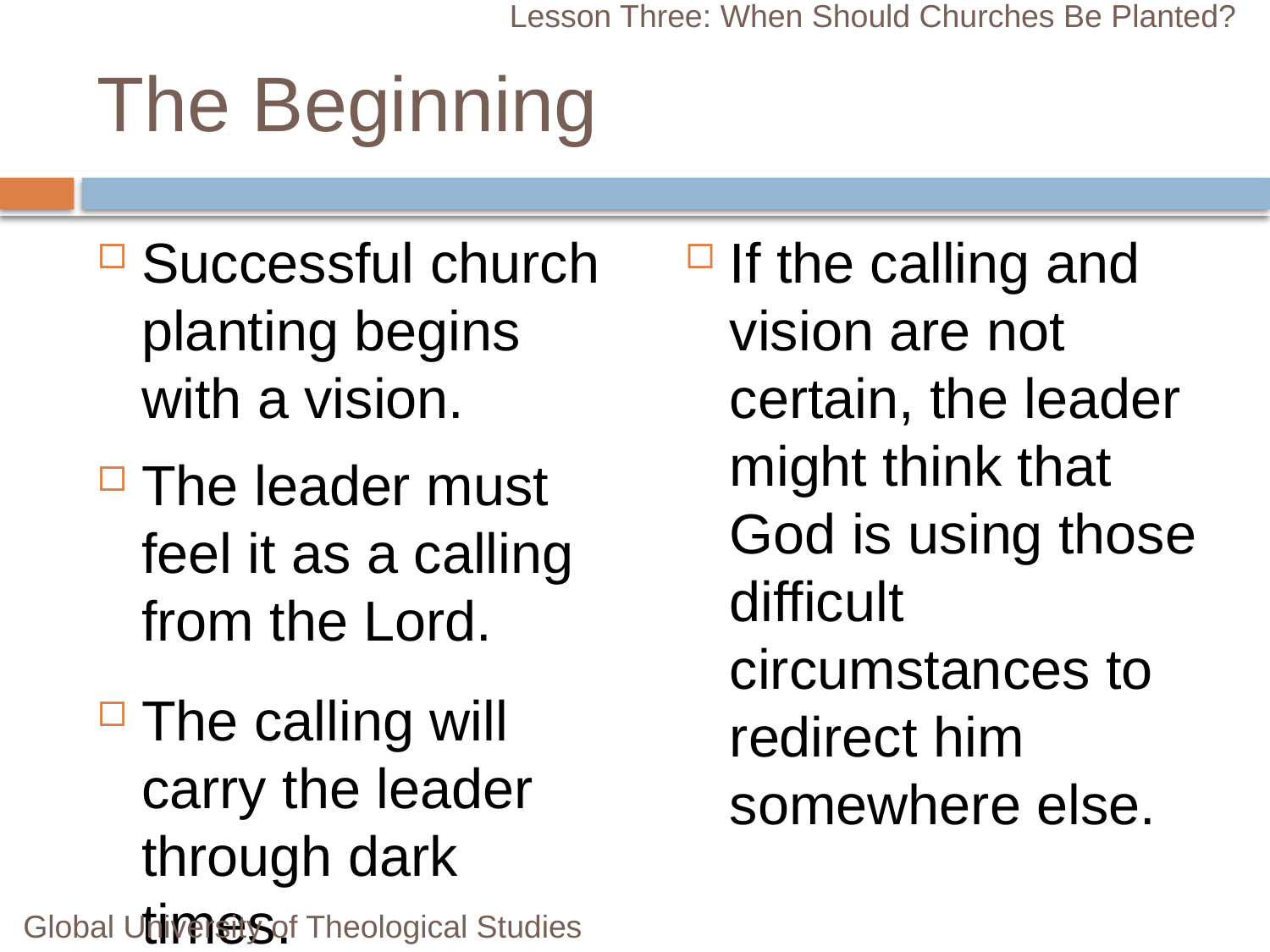

Lesson Three: When Should Churches Be Planted?
# The Beginning
Successful church planting begins with a vision.
If the calling and vision are not certain, the leader might think that God is using those difficult circumstances to redirect him somewhere else.
The leader must feel it as a calling from the Lord.
The calling will carry the leader through dark times.
Global University of Theological Studies